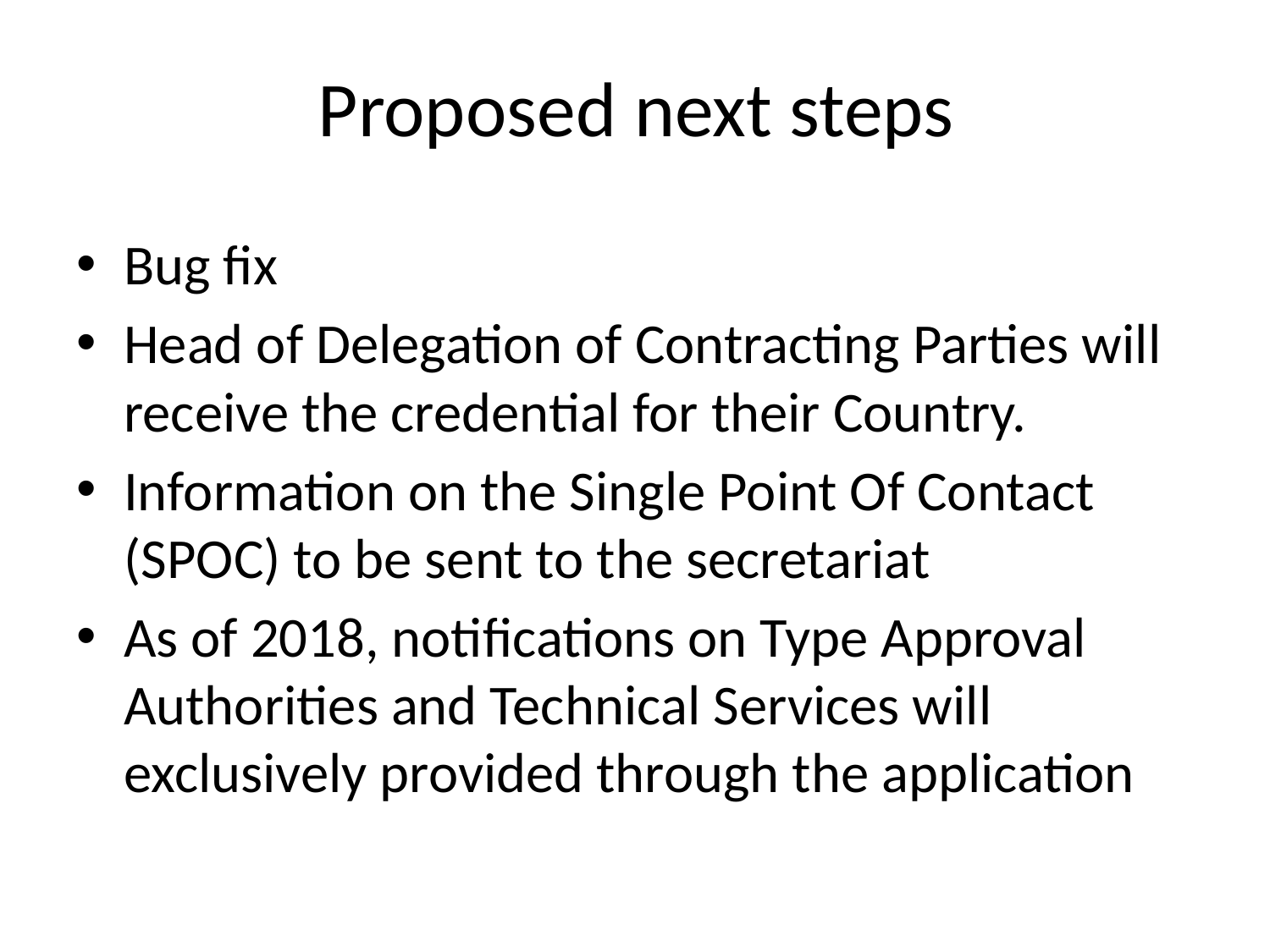

# Proposed next steps
Bug fix
Head of Delegation of Contracting Parties will receive the credential for their Country.
Information on the Single Point Of Contact (SPOC) to be sent to the secretariat
As of 2018, notifications on Type Approval Authorities and Technical Services will exclusively provided through the application